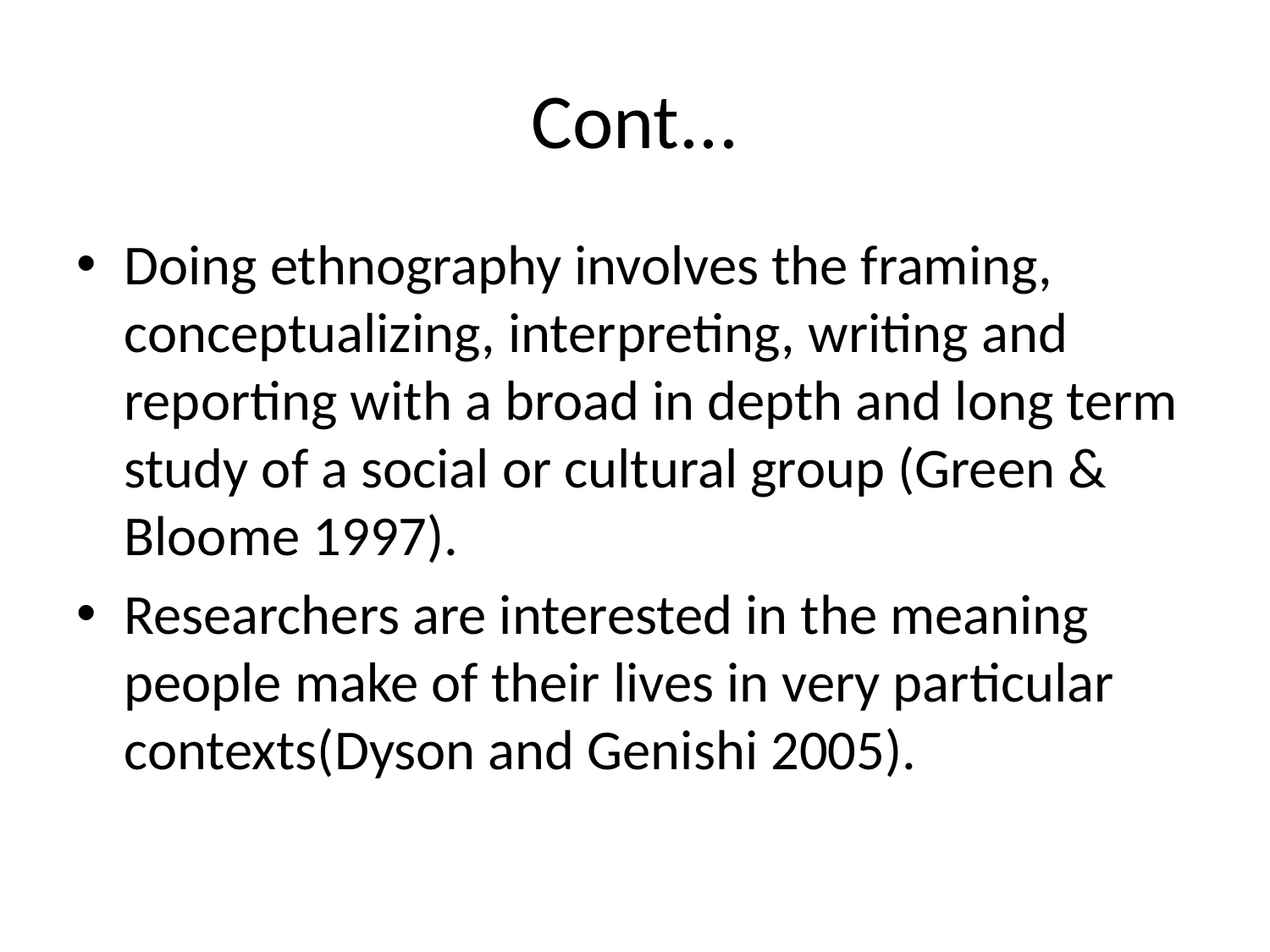

# Cont...
Doing ethnography involves the framing, conceptualizing, interpreting, writing and reporting with a broad in depth and long term study of a social or cultural group (Green & Bloome 1997).
Researchers are interested in the meaning people make of their lives in very particular contexts(Dyson and Genishi 2005).